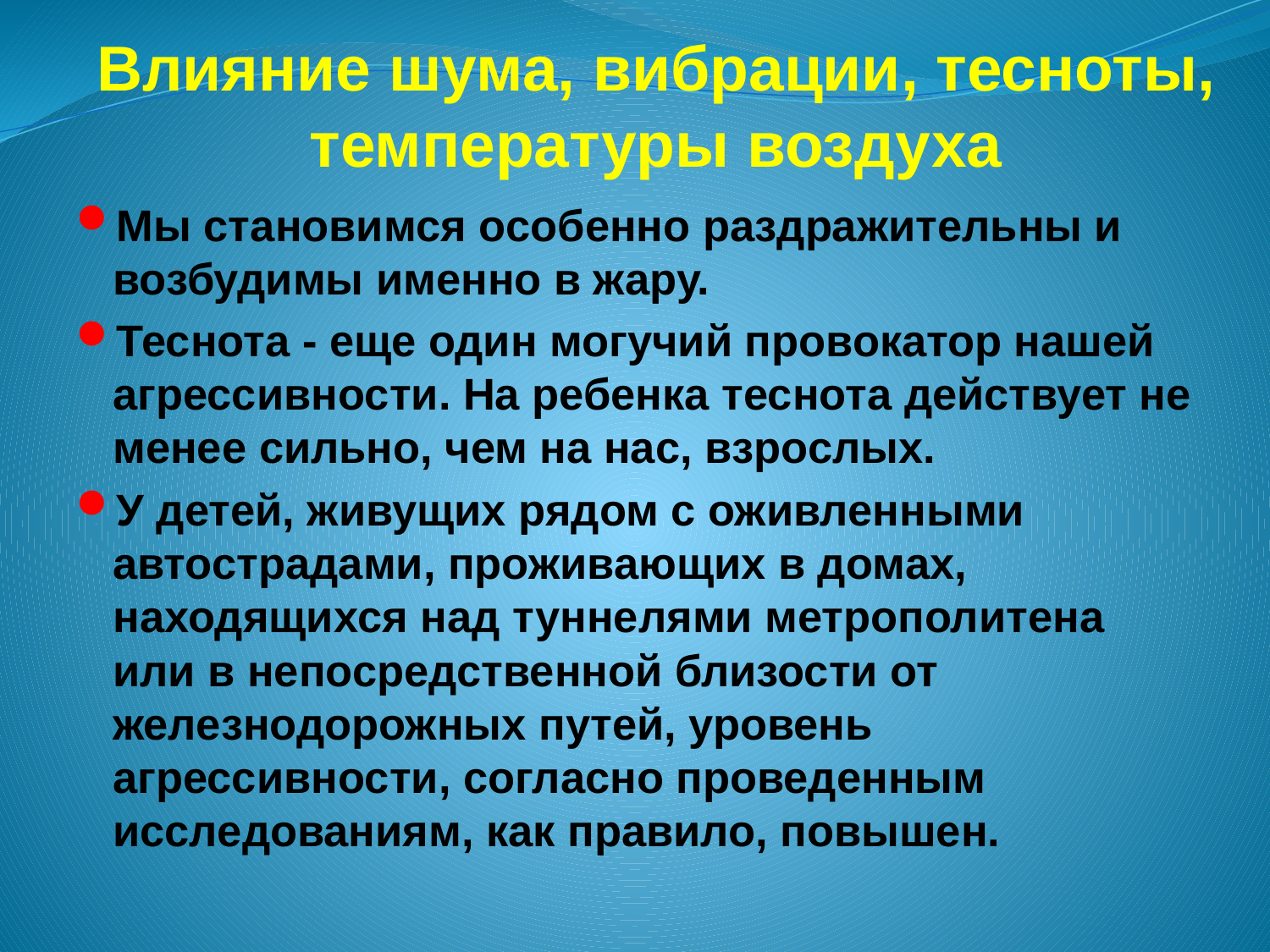

# Влияние шума, вибрации, тесноты, температуры воздуха
Мы становимся особенно раздражительны и возбудимы именно в жару.
Теснота - еще один могучий провокатор нашей агрессивности. На ребенка теснота действует не менее сильно, чем на нас, взрослых.
У детей, живущих рядом с оживленными автострадами, проживающих в домах, находящихся над туннелями метрополитена или в непосредственной близости от железнодорожных путей, уровень агрессивности, согласно проведенным исследованиям, как правило, повышен.